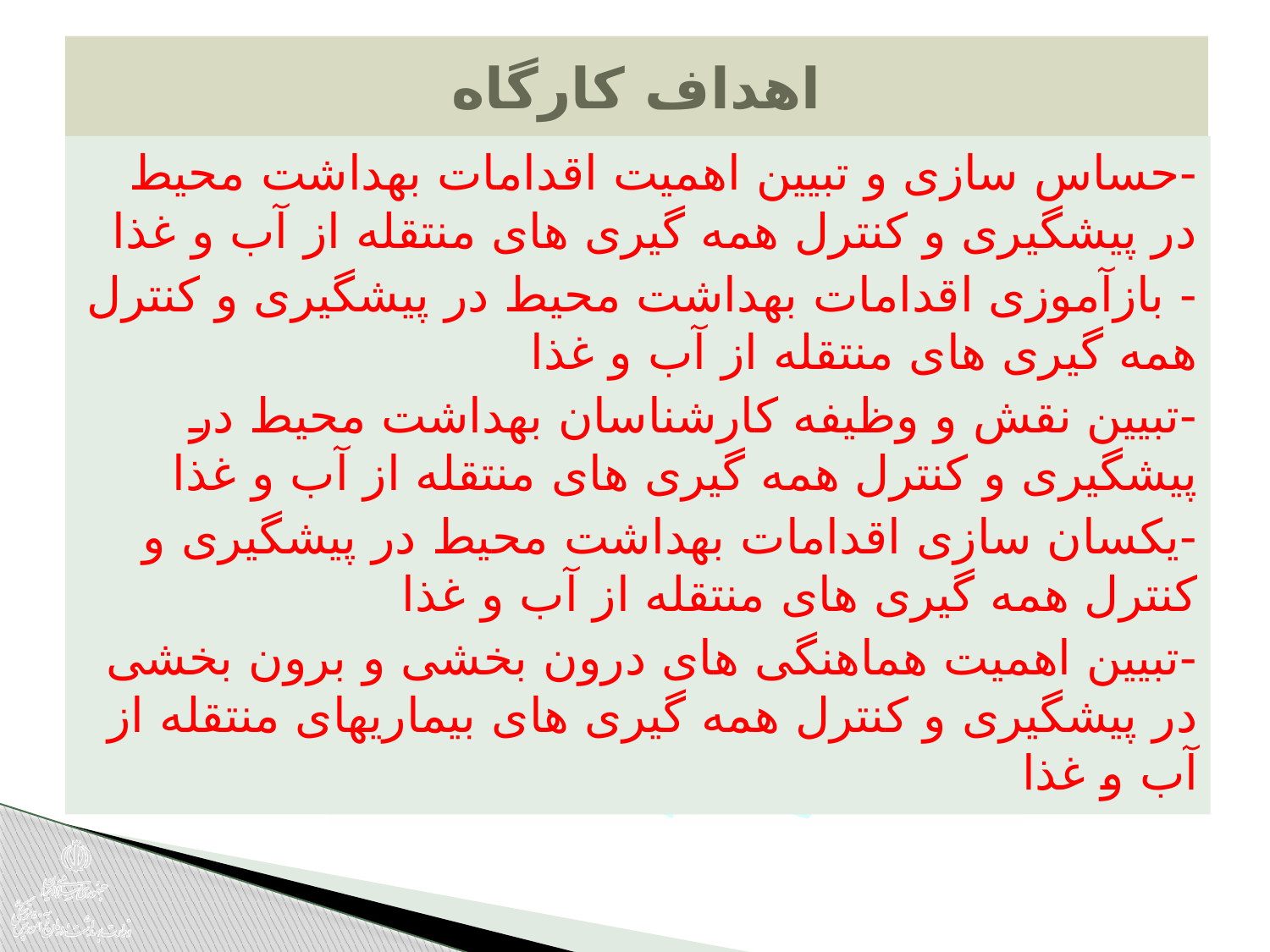

# اهداف کارگاه
-حساس سازی و تبیین اهمیت اقدامات بهداشت محیط در پیشگیری و کنترل همه گیری های منتقله از آب و غذا
- بازآموزی اقدامات بهداشت محیط در پیشگیری و کنترل همه گیری های منتقله از آب و غذا
-تبیین نقش و وظیفه کارشناسان بهداشت محیط در پیشگیری و کنترل همه گیری های منتقله از آب و غذا
-یکسان سازی اقدامات بهداشت محیط در پیشگیری و کنترل همه گیری های منتقله از آب و غذا
-تبیین اهمیت هماهنگی های درون بخشی و برون بخشی در پیشگیری و کنترل همه گیری های بیماریهای منتقله از آب و غذا